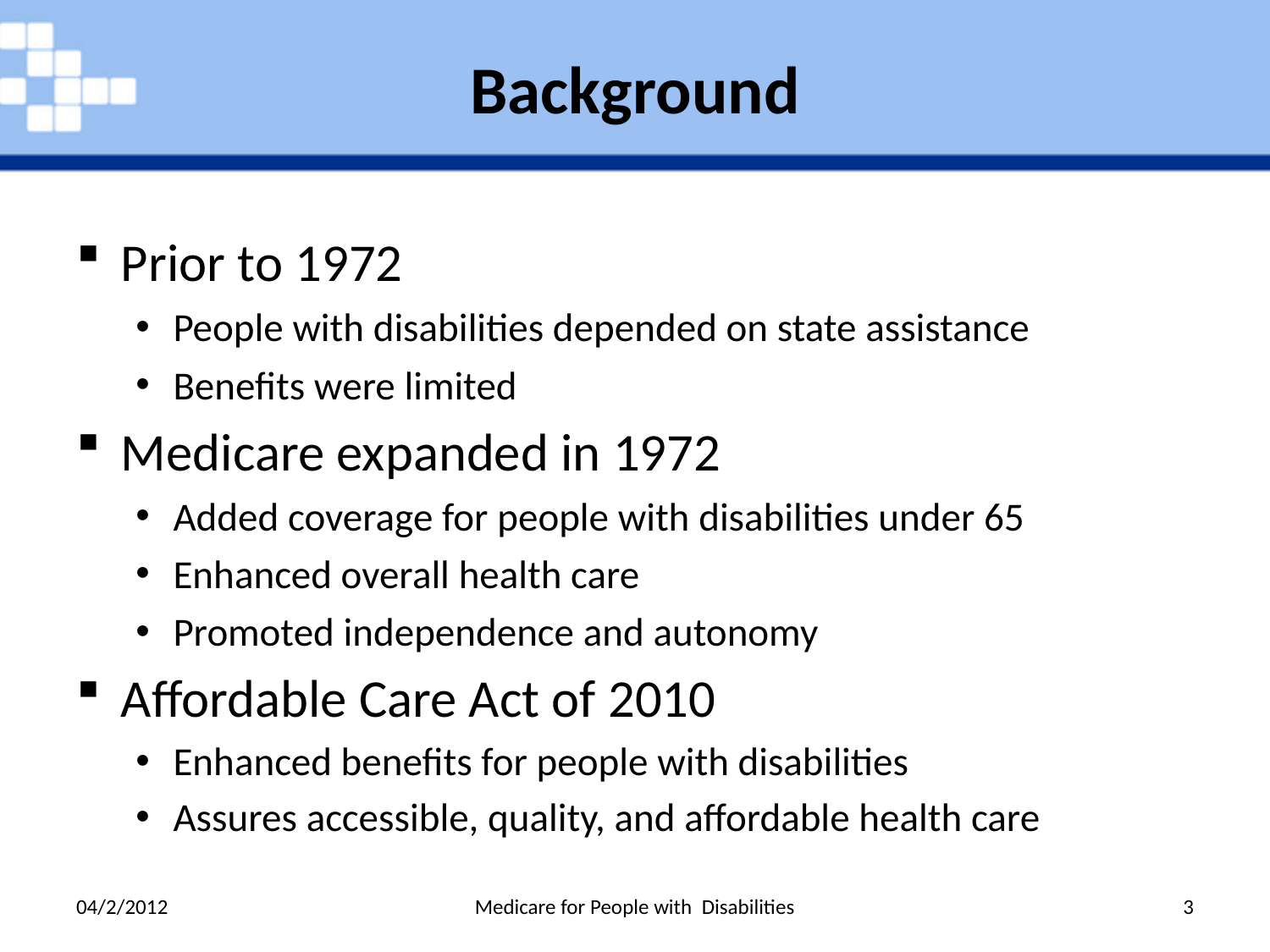

# Background
Prior to 1972
People with disabilities depended on state assistance
Benefits were limited
Medicare expanded in 1972
Added coverage for people with disabilities under 65
Enhanced overall health care
Promoted independence and autonomy
Affordable Care Act of 2010
Enhanced benefits for people with disabilities
Assures accessible, quality, and affordable health care

04/2/2012
Medicare for People with  Disabilities
3